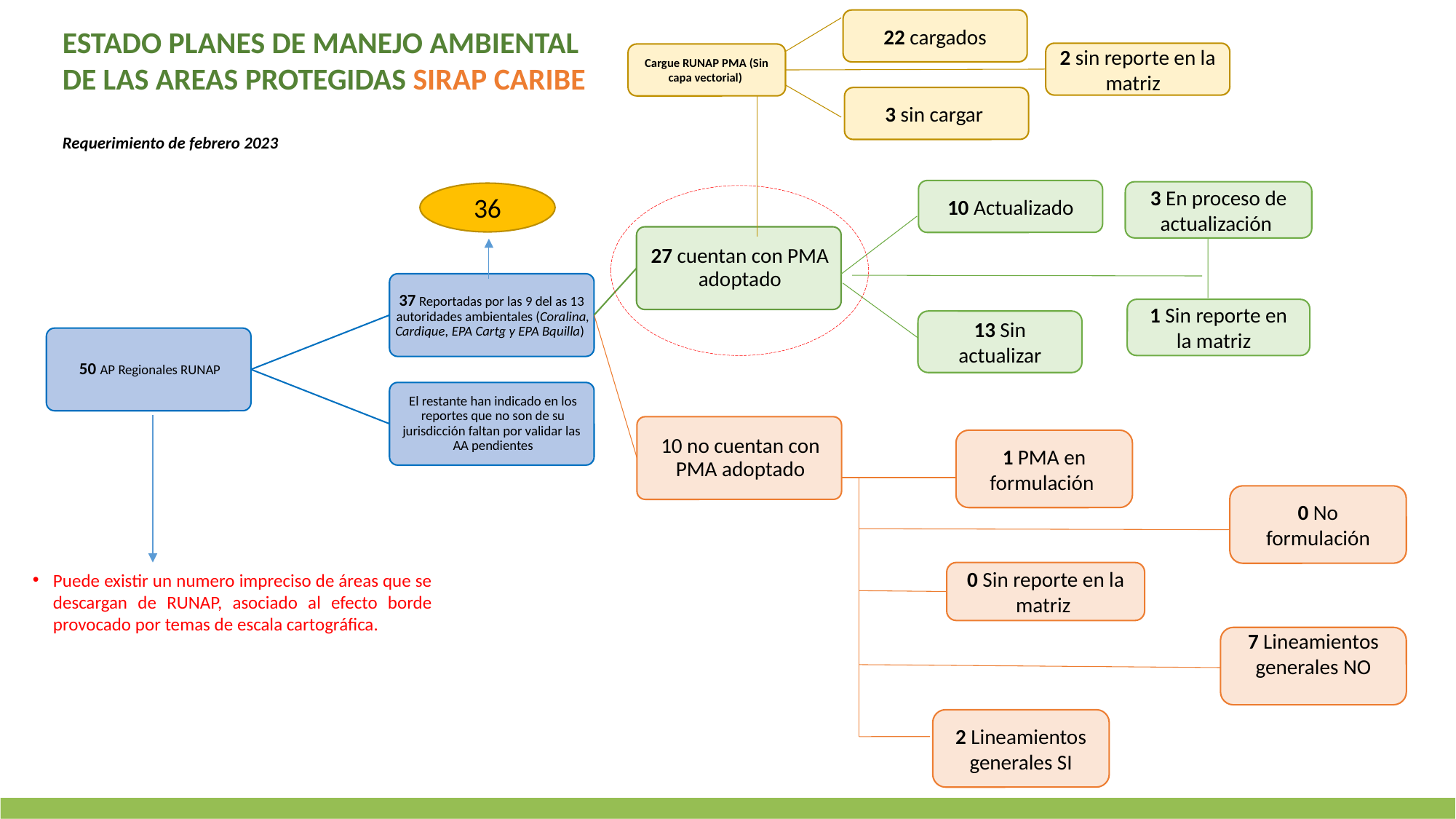

50 AP Regionales RUNAP

37 Reportadas por las 9 del as 13  autoridades ambientales (Coralina, Cardique, EPA Cartg y EPA Bquilla)

27 cuentan con PMA adoptado

10 no cuentan con PMA adoptado

El restante han indicado en los reportes que no son de su jurisdicción faltan por validar las  AA pendientes
10 Actualizado
22 cargados
ESTADO PLANES DE MANEJO AMBIENTAL DE LAS AREAS PROTEGIDAS SIRAP CARIBE

Requerimiento de febrero 2023
2 sin reporte en la matriz
Cargue RUNAP PMA (Sin capa vectorial)
3 sin cargar
3 En proceso de actualización
36

1 Sin reporte en la matriz
13 Sin actualizar
1 PMA en formulación
0 No formulación
0 Sin reporte en la matriz
Puede existir un numero impreciso de áreas que se descargan de RUNAP, asociado al efecto borde provocado por temas de escala cartográfica.

7 Lineamientos generales NO

2 Lineamientos generales SI